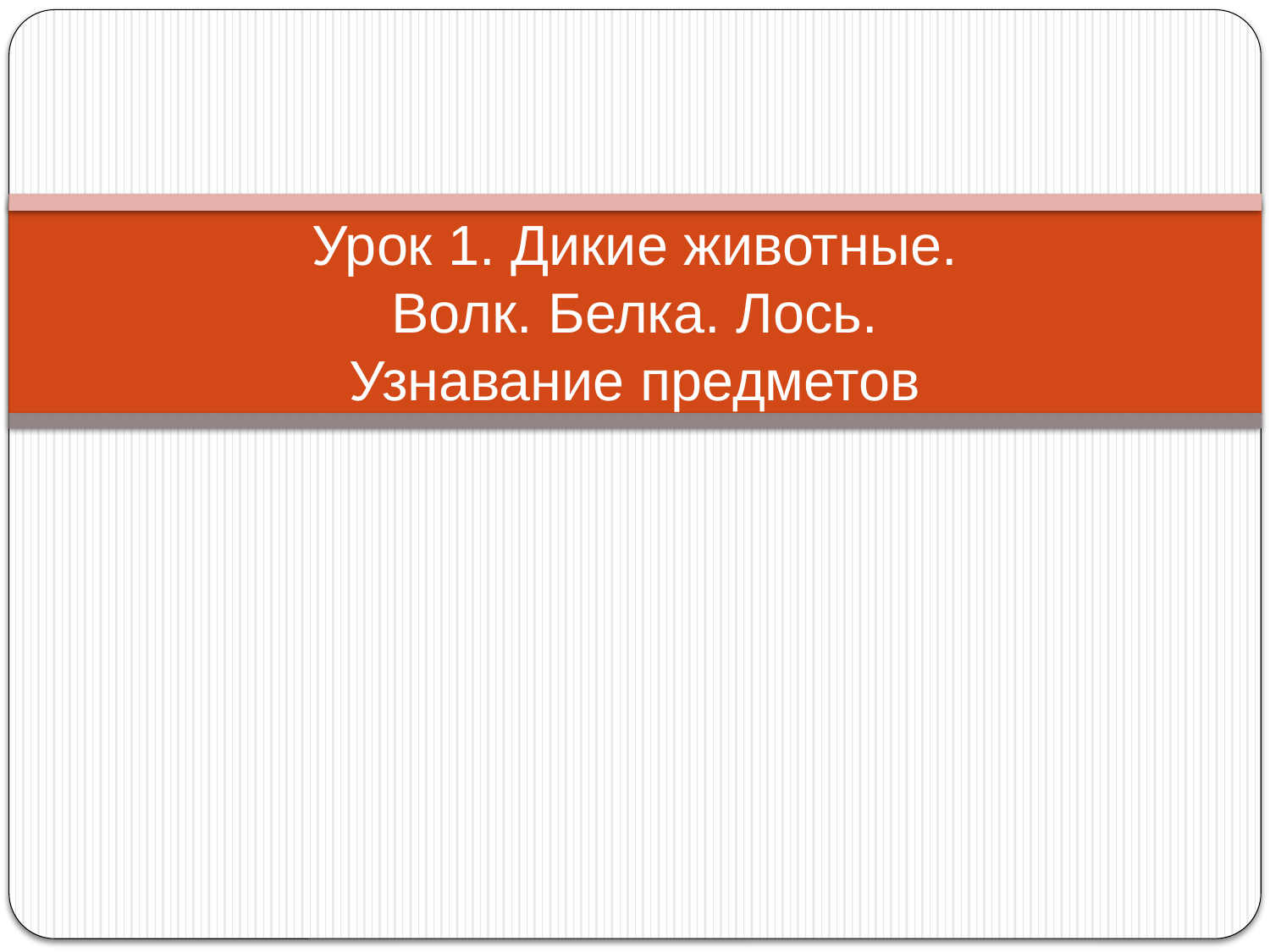

# Урок 1. Дикие животные. Волк. Белка. Лось. Узнавание предметов